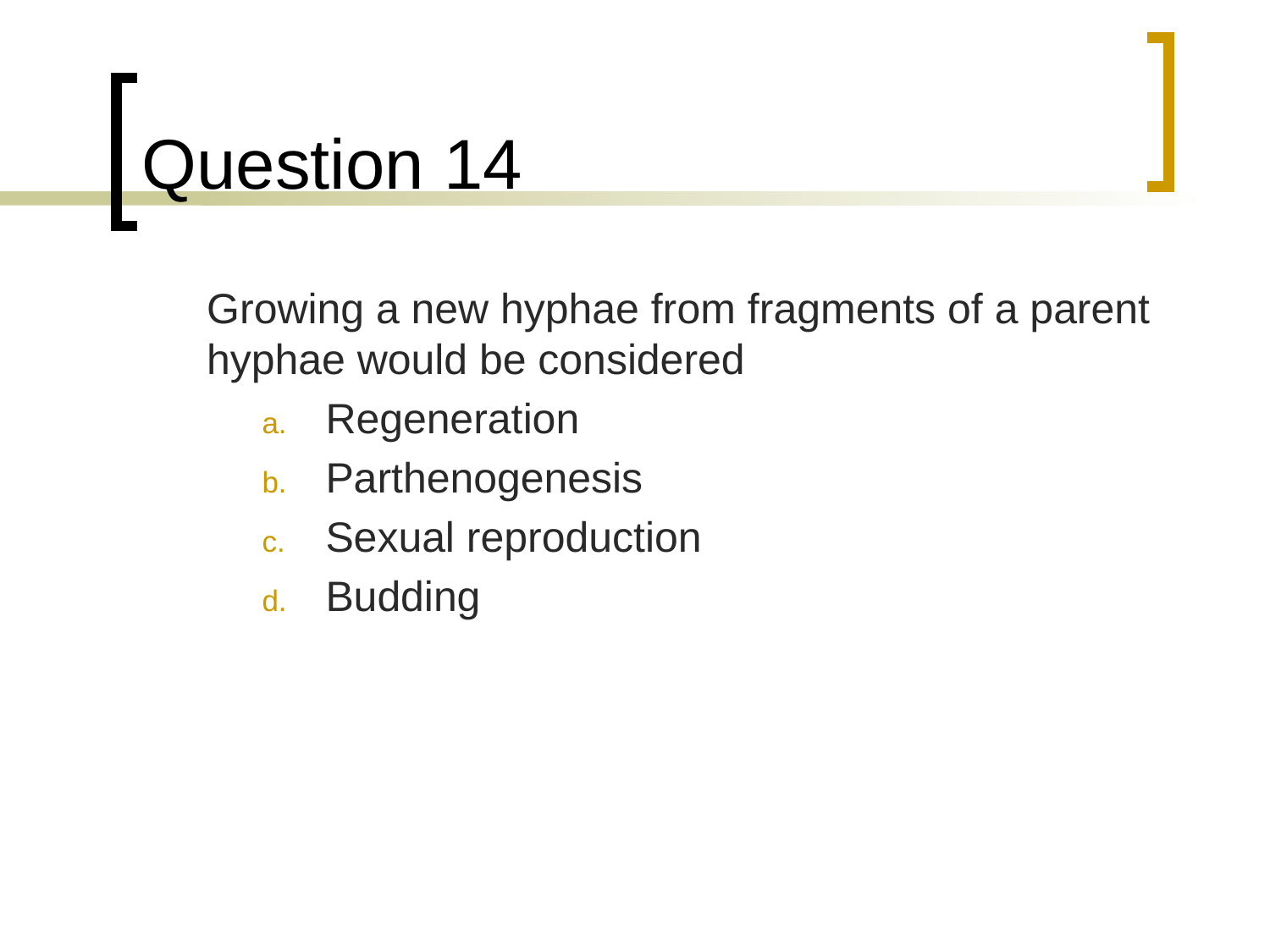

# Question 14
	Growing a new hyphae from fragments of a parent hyphae would be considered
Regeneration
Parthenogenesis
Sexual reproduction
Budding